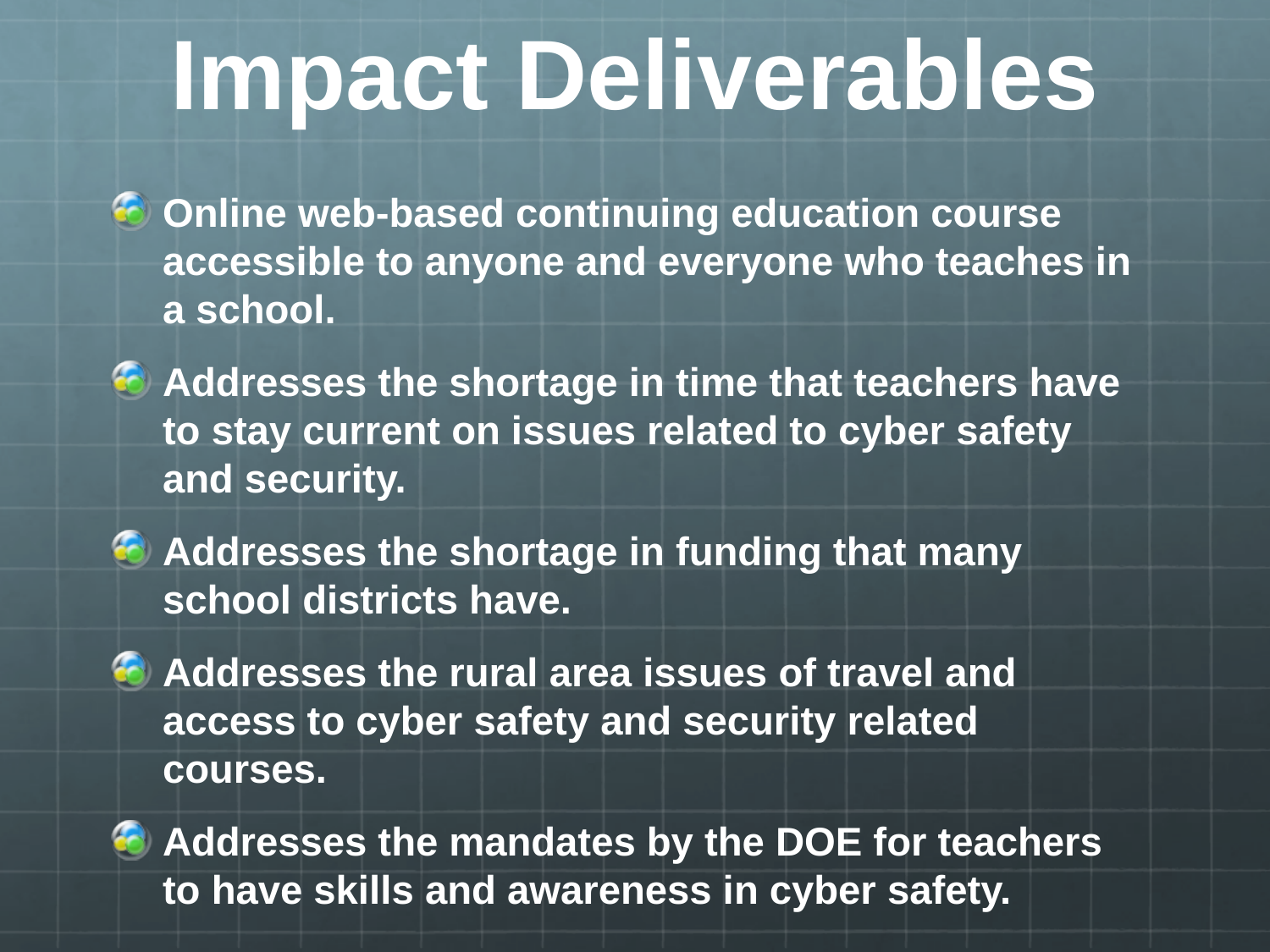

# Impact Deliverables
Online web-based continuing education course accessible to anyone and everyone who teaches in a school.
Addresses the shortage in time that teachers have to stay current on issues related to cyber safety and security.
Addresses the shortage in funding that many school districts have.
Addresses the rural area issues of travel and access to cyber safety and security related courses.
Addresses the mandates by the DOE for teachers to have skills and awareness in cyber safety.